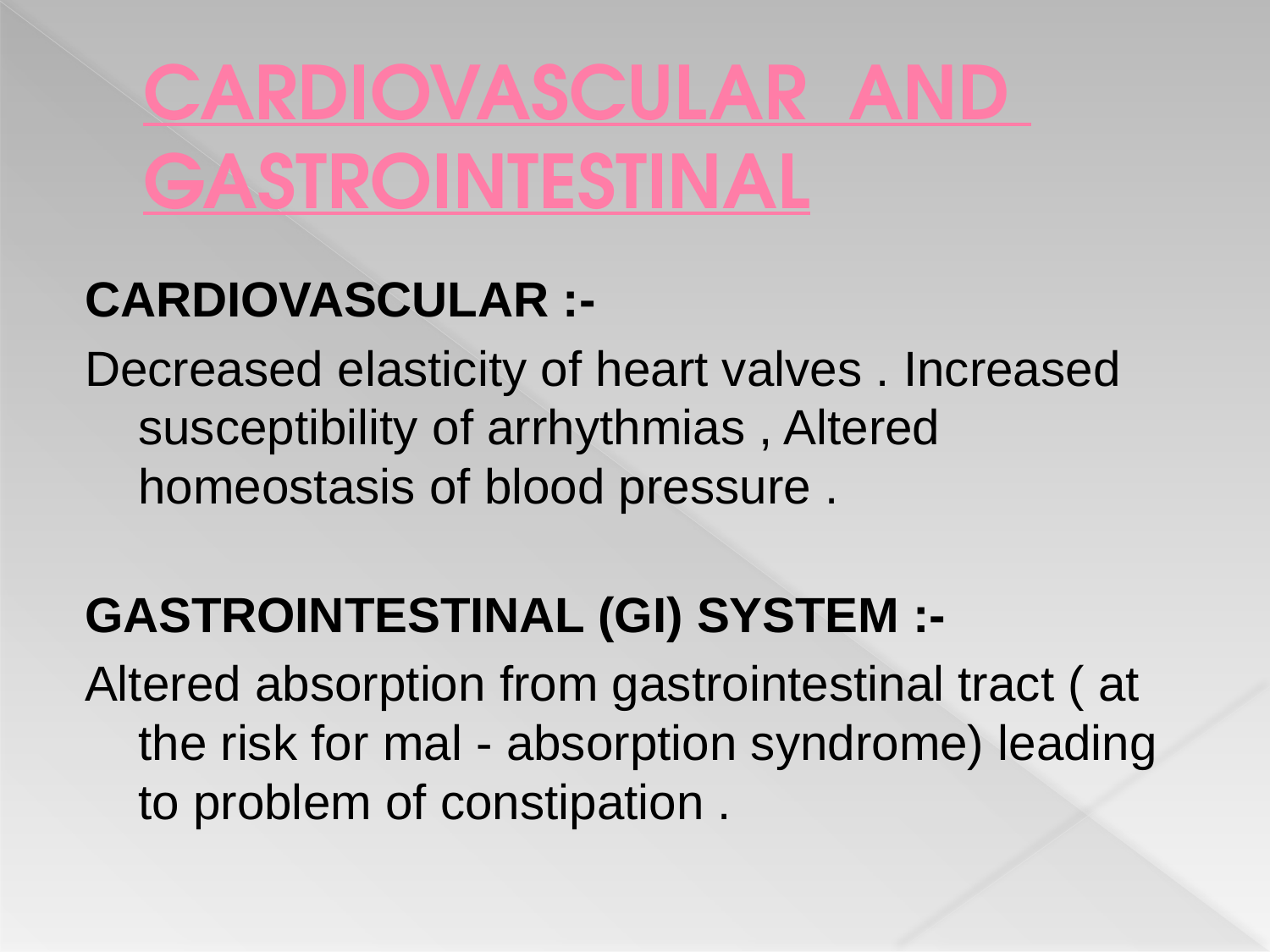

# CARDIOVASCULAR  AND  GASTROINTESTINAL
CARDIOVASCULAR :-
Decreased elasticity of heart valves . Increased susceptibility of arrhythmias , Altered homeostasis of blood pressure .

GASTROINTESTINAL (GI) SYSTEM :-
Altered absorption from gastrointestinal tract ( at the risk for mal - absorption syndrome) leading to problem of constipation .